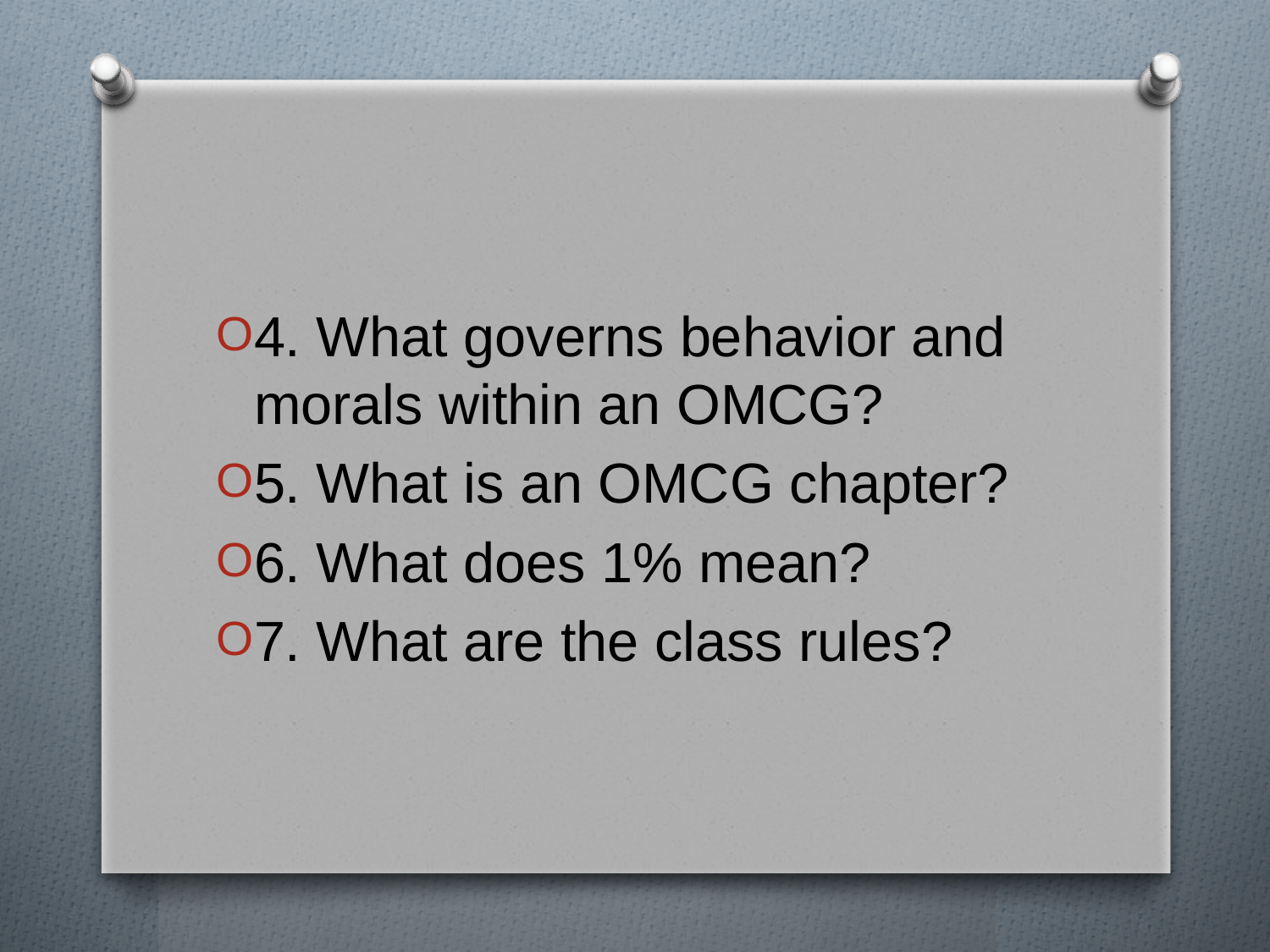

#
4. What governs behavior and morals within an OMCG?
5. What is an OMCG chapter?
6. What does 1% mean?
7. What are the class rules?